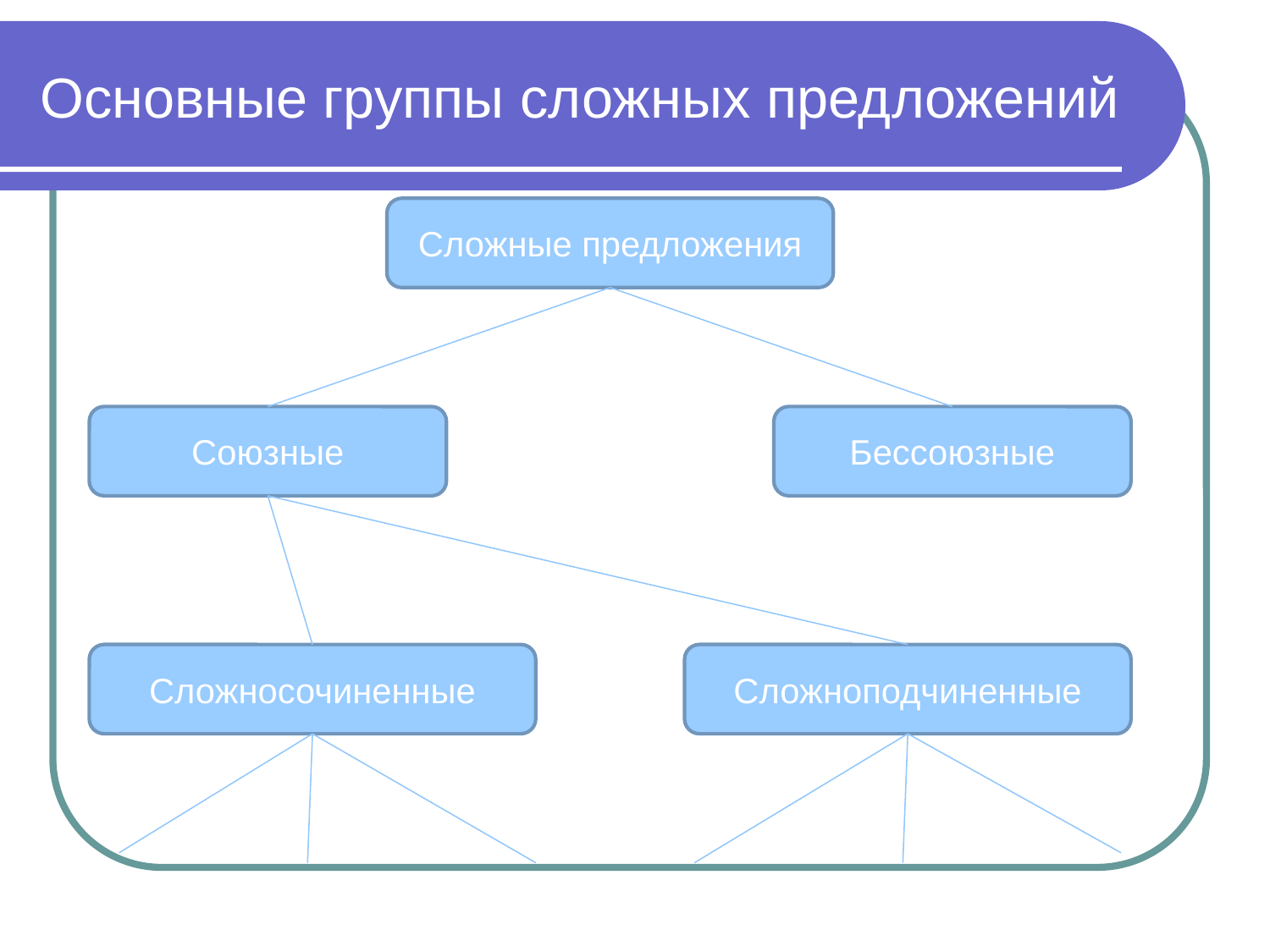

# Основные группы сложных предложений
Сложные предложения
Союзные
Бессоюзные
Сложносочиненные
Сложноподчиненные